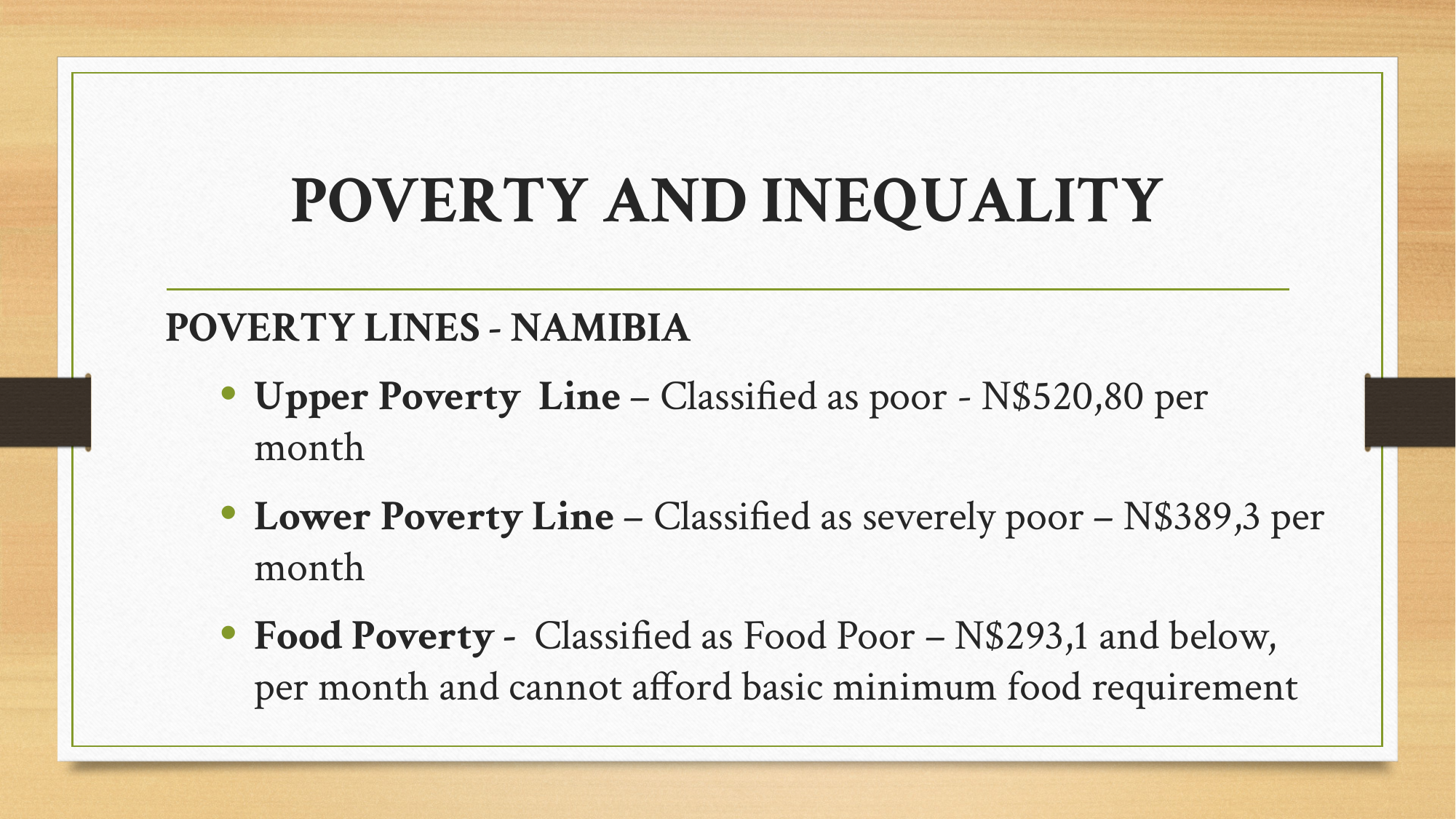

# POVERTY AND INEQUALITY
POVERTY LINES - NAMIBIA
Upper Poverty  Line – Classified as poor - N$520,80 per month
Lower Poverty Line – Classified as severely poor – N$389,3 per month
Food Poverty -  Classified as Food Poor – N$293,1 and below, per month and cannot afford basic minimum food requirement